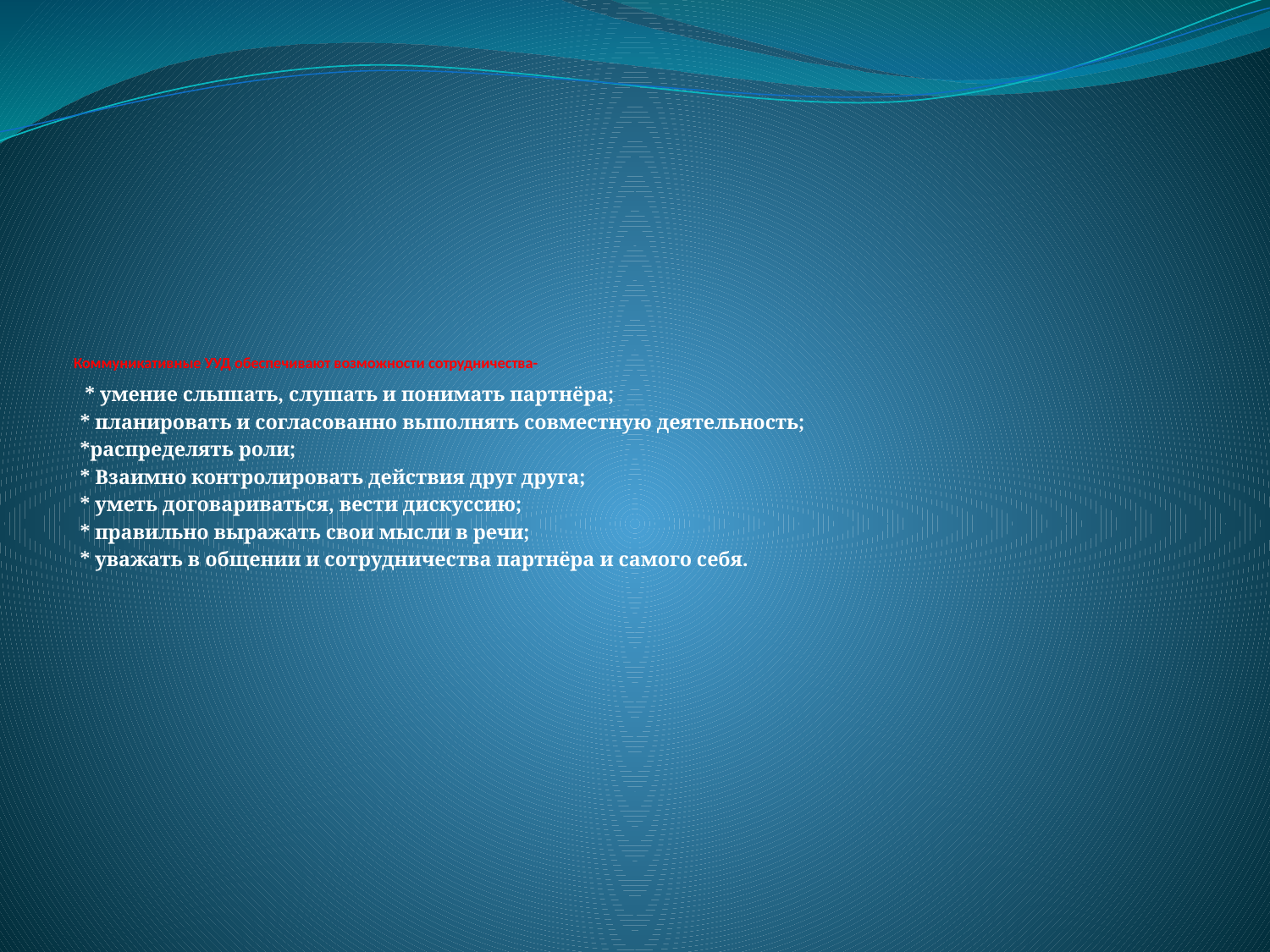

# Коммуникативные УУД обеспечивают возможности сотрудничества-
 * умение слышать, слушать и понимать партнёра;
* планировать и согласованно выполнять совместную деятельность;
*распределять роли;
* Взаимно контролировать действия друг друга;
* уметь договариваться, вести дискуссию;
* правильно выражать свои мысли в речи;
* уважать в общении и сотрудничества партнёра и самого себя.